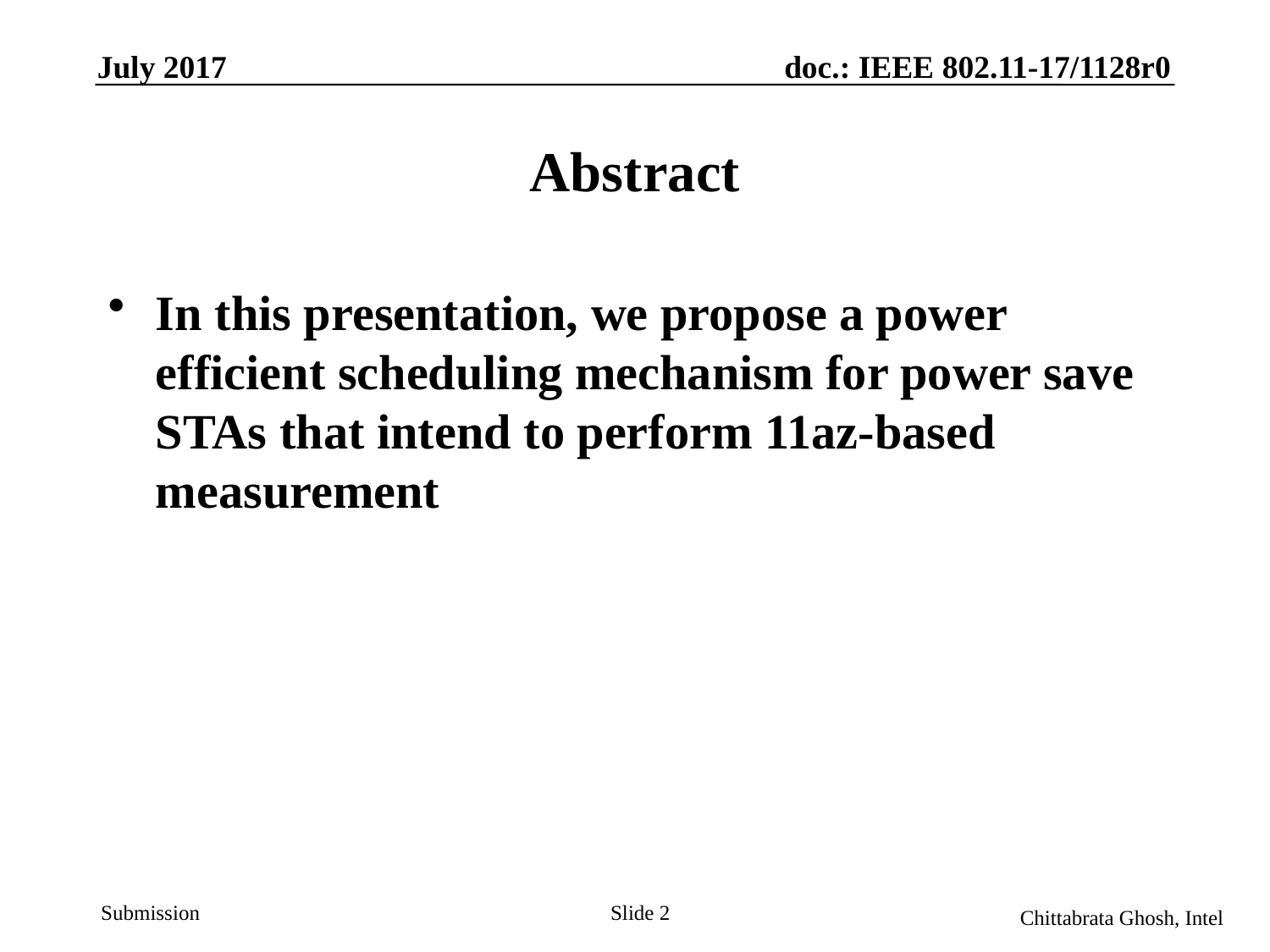

July 2017
doc.: IEEE 802.11-17/1128r0
# Abstract
In this presentation, we propose a power efficient scheduling mechanism for power save STAs that intend to perform 11az-based measurement

Slide 2
Chittabrata Ghosh, Intel